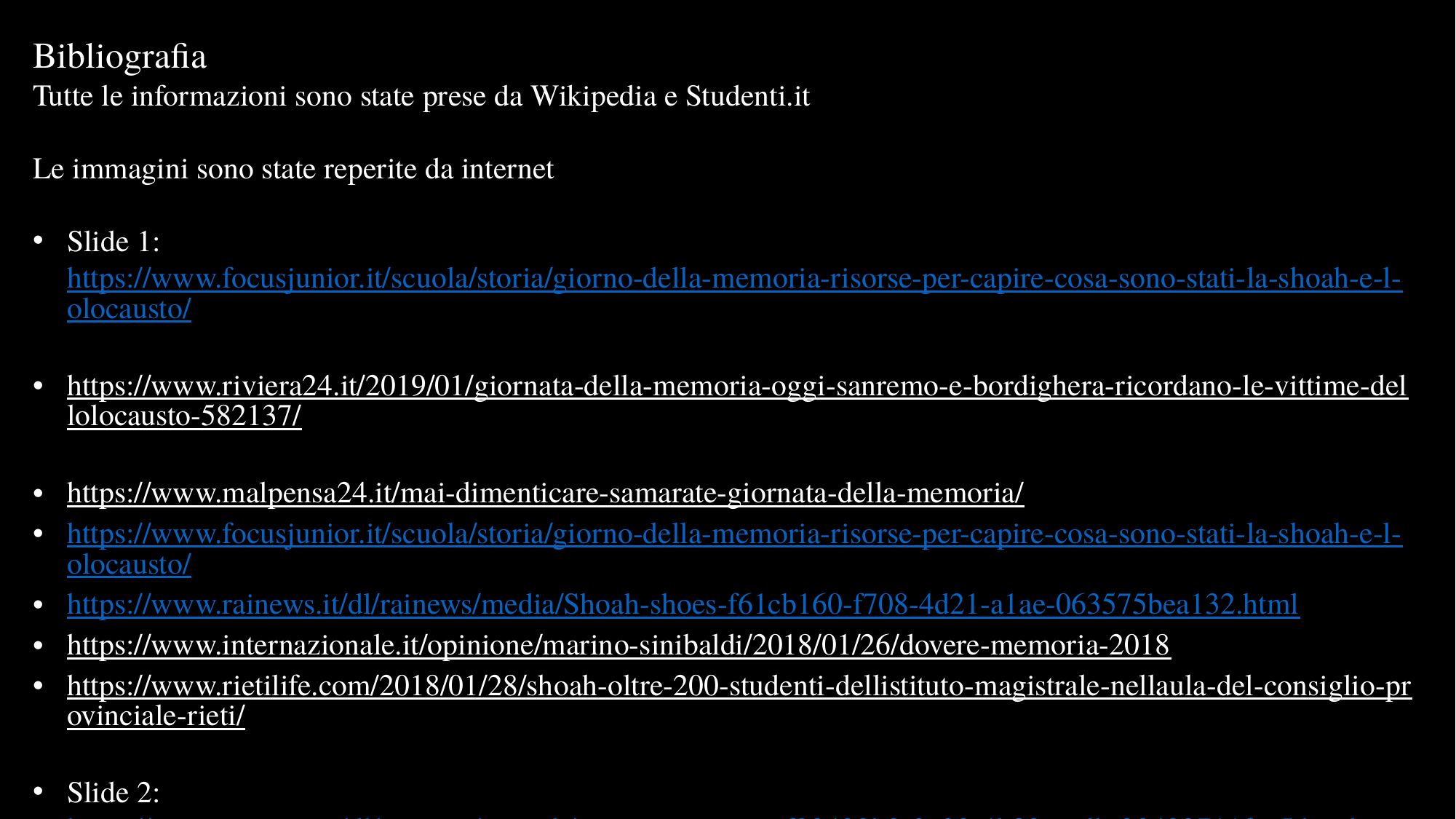

Bibliografia
Tutte le informazioni sono state prese da Wikipedia e Studenti.it

Le immagini sono state reperite da internet

Slide 1: https://www.focusjunior.it/scuola/storia/giorno-della-memoria-risorse-per-capire-cosa-sono-stati-la-shoah-e-l-olocausto/
https://www.riviera24.it/2019/01/giornata-della-memoria-oggi-sanremo-e-bordighera-ricordano-le-vittime-dellolocausto-582137/
https://www.malpensa24.it/mai-dimenticare-samarate-giornata-della-memoria/
https://www.focusjunior.it/scuola/storia/giorno-della-memoria-risorse-per-capire-cosa-sono-stati-la-shoah-e-l-olocausto/
https://www.rainews.it/dl/rainews/media/Shoah-shoes-f61cb160-f708-4d21-a1ae-063575bea132.html
https://www.internazionale.it/opinione/marino-sinibaldi/2018/01/26/dovere-memoria-2018
https://www.rietilife.com/2018/01/28/shoah-oltre-200-studenti-dellistituto-magistrale-nellaula-del-consiglio-provinciale-rieti/
Slide 2: https://www.rainews.it/dl/rainews/articoli/giorno-memoria-f92429b0-2a22-4b82-aa6b-20499711fea5.html
https://www.pinterest.it/pin/261279215868034440/
Slide 3: https://hmcec.org/wp-content/uploads/2013/09/13-LifeInTheCamps1.pdf